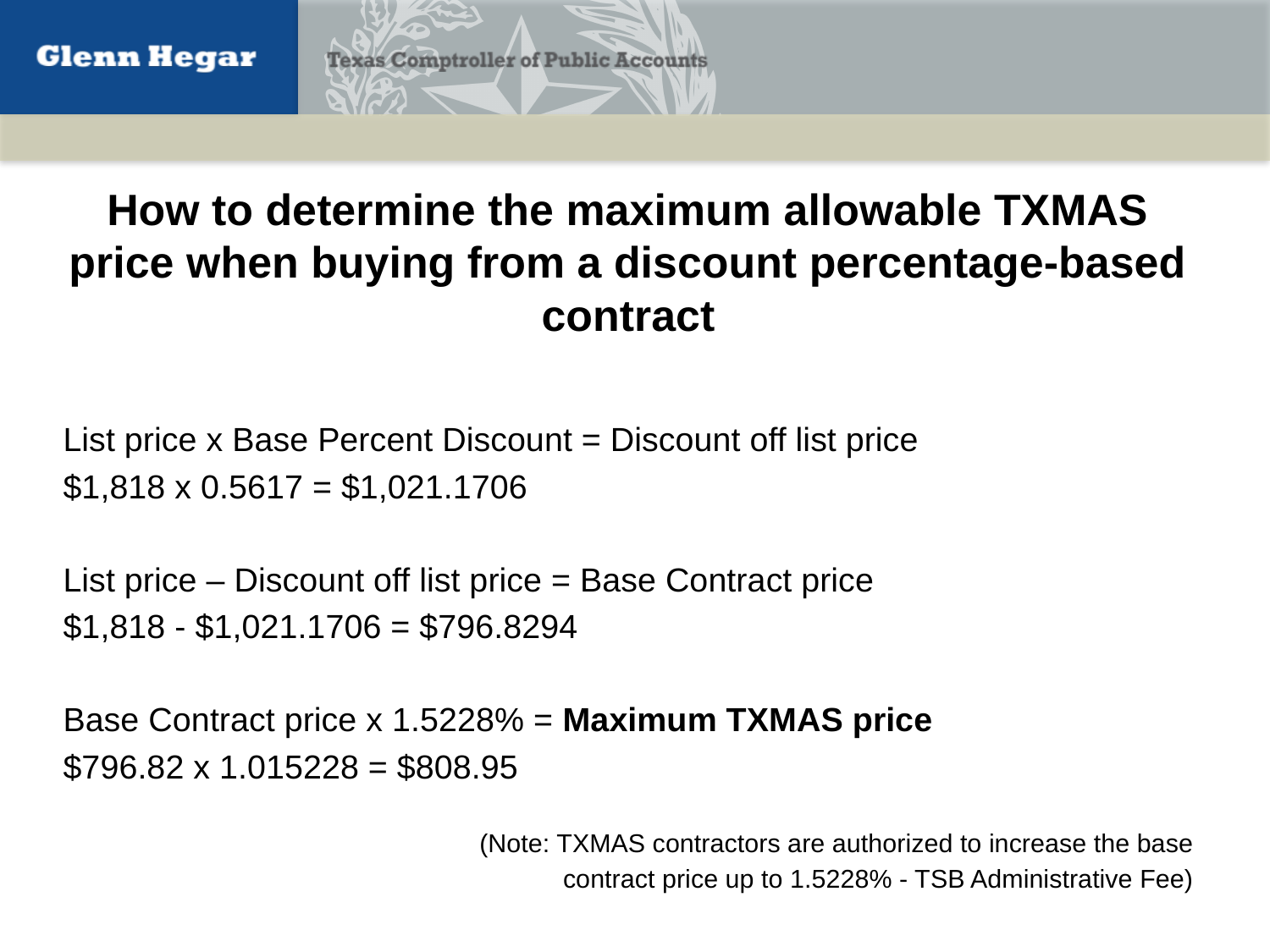

How to determine the maximum allowable TXMAS price when buying from a discount percentage-based contract

List price x Base Percent Discount = Discount off list price
$1,818 x 0.5617 = $1,021.1706

List price – Discount off list price = Base Contract price
$1,818 - $1,021.1706 = $796.8294

Base Contract price x 1.5228% = Maximum TXMAS price
$796.82 x 1.015228 = $808.95

(Note: TXMAS contractors are authorized to increase the base
 contract price up to 1.5228% - TSB Administrative Fee)